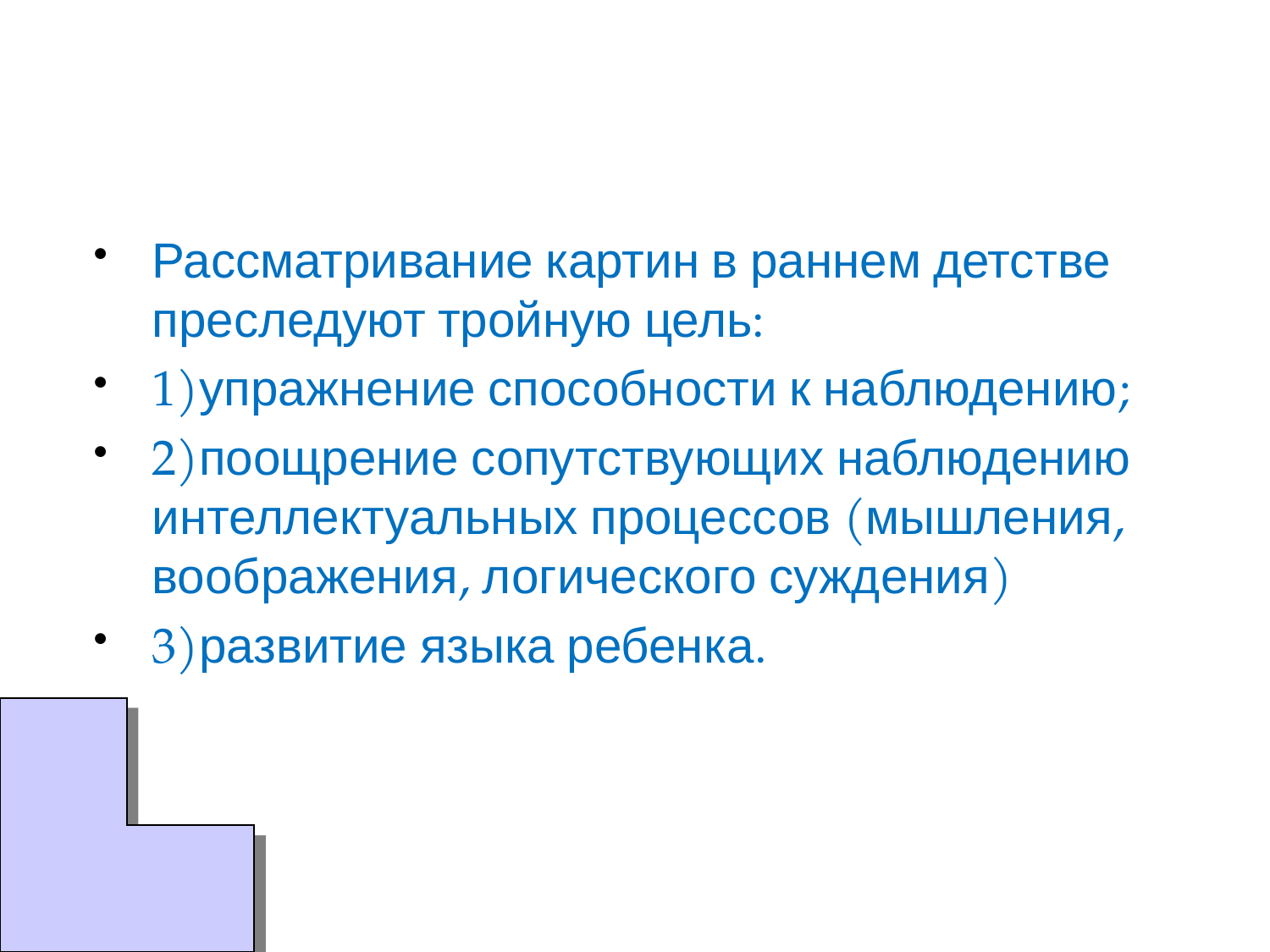

#
Рассматривание картин в раннем детстве преследуют тройную цель:
1)упражнение способности к наблюдению;
2)поощрение сопутствующих наблюдению интеллектуальных процессов (мышления, воображения, логического суждения)
3)развитие языка ребенка.